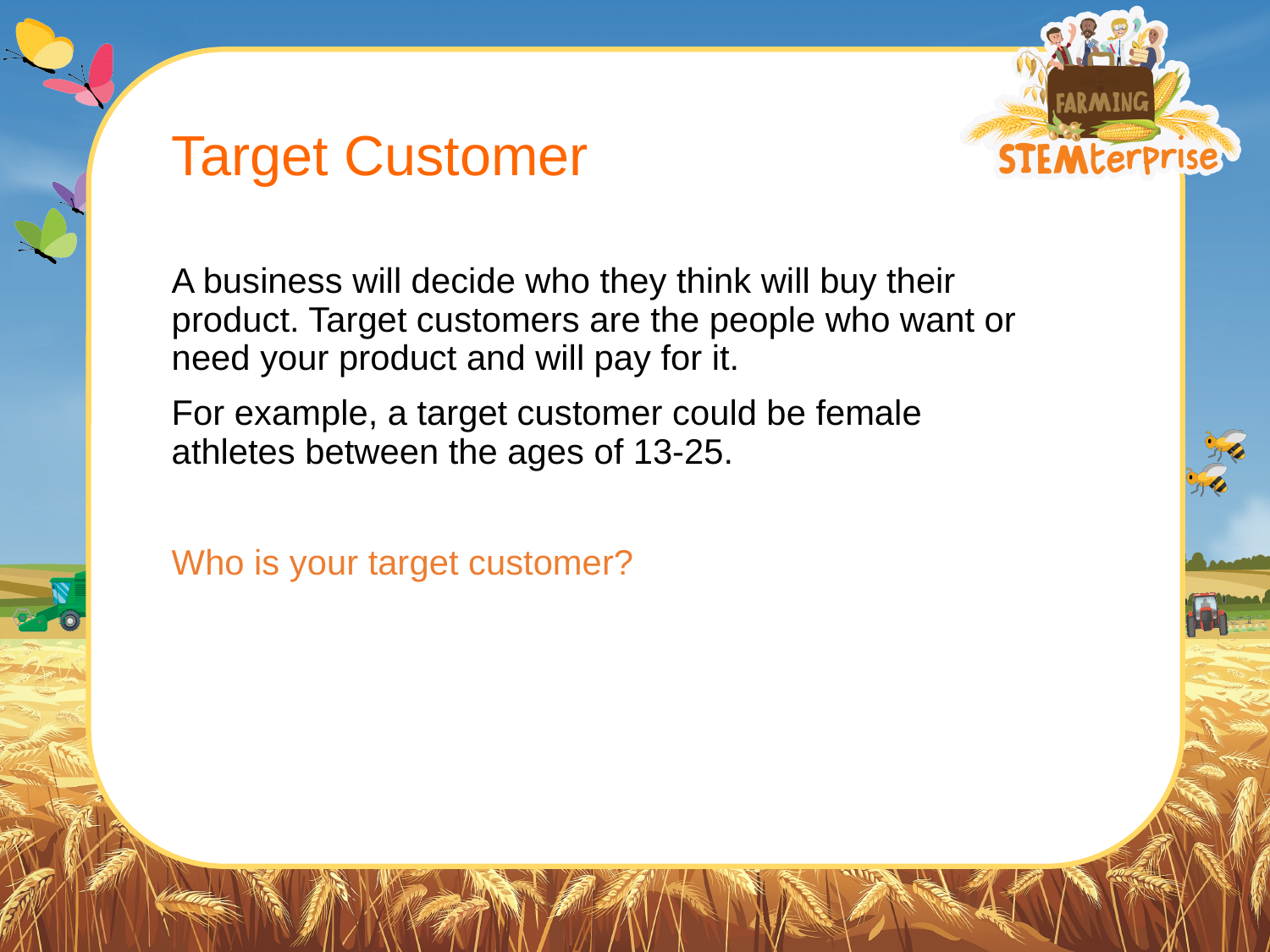

# Target Customer
A business will decide who they think will buy their product. Target customers are the people who want or need your product and will pay for it.
For example, a target customer could be female athletes between the ages of 13-25.

Who is your target customer?